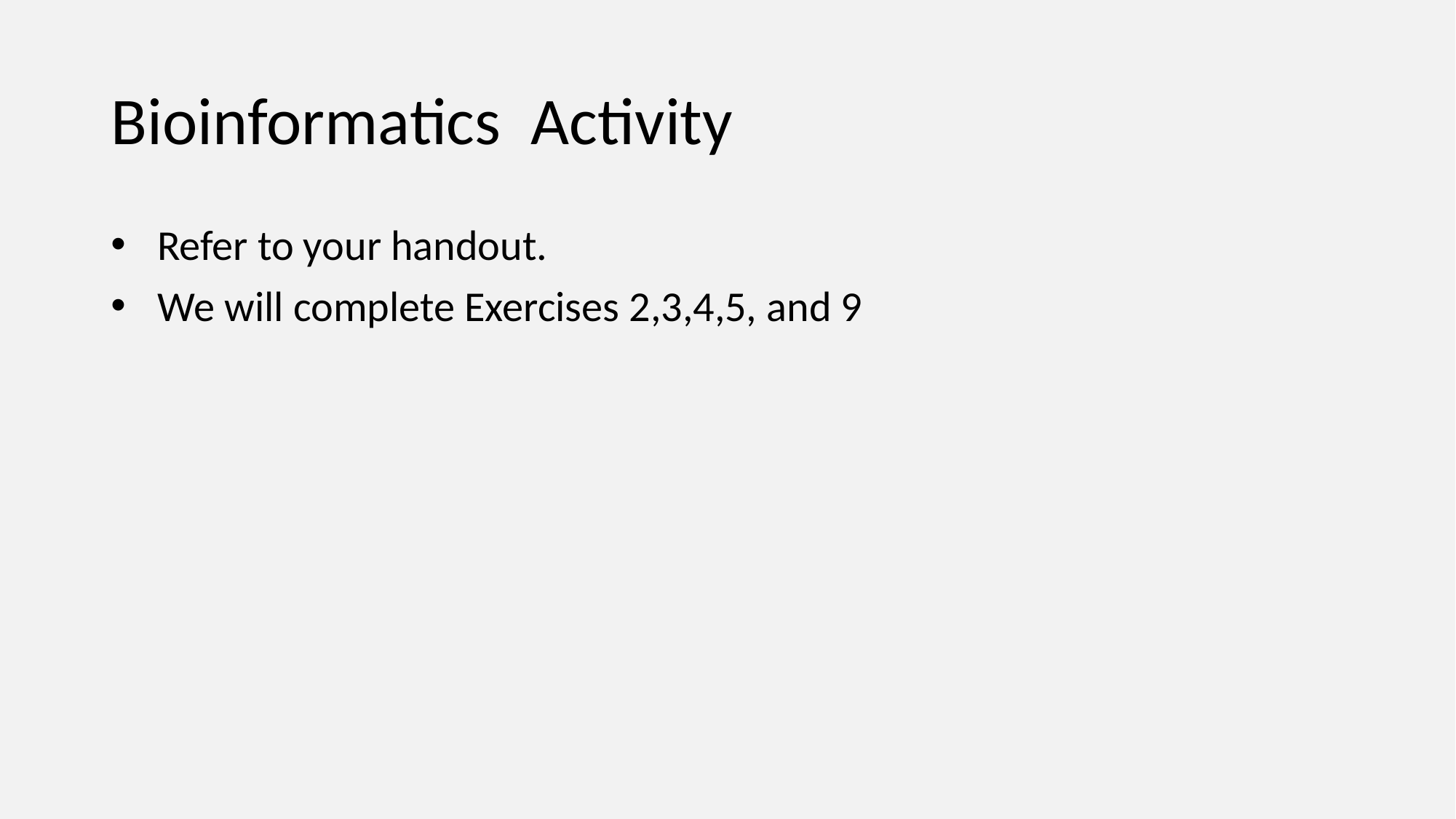

# Bioinformatics  Activity
  Refer to your handout.
  We will complete Exercises 2,3,4,5, and 9